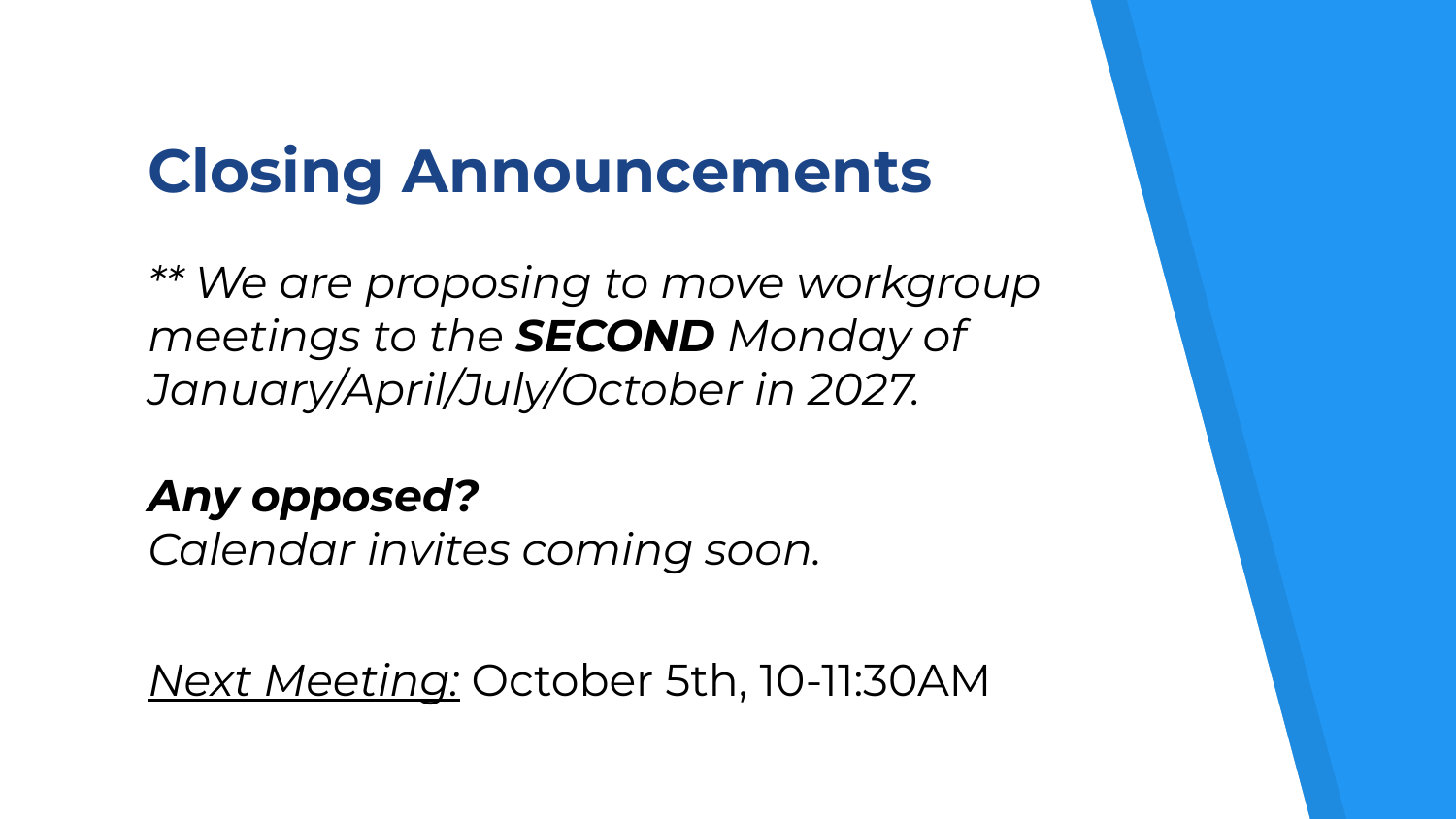

# Closing Announcements
** We are proposing to move workgroup meetings to the SECOND Monday of January/April/July/October in 2027.
Any opposed?
Calendar invites coming soon.

Next Meeting: October 5th, 10-11:30AM